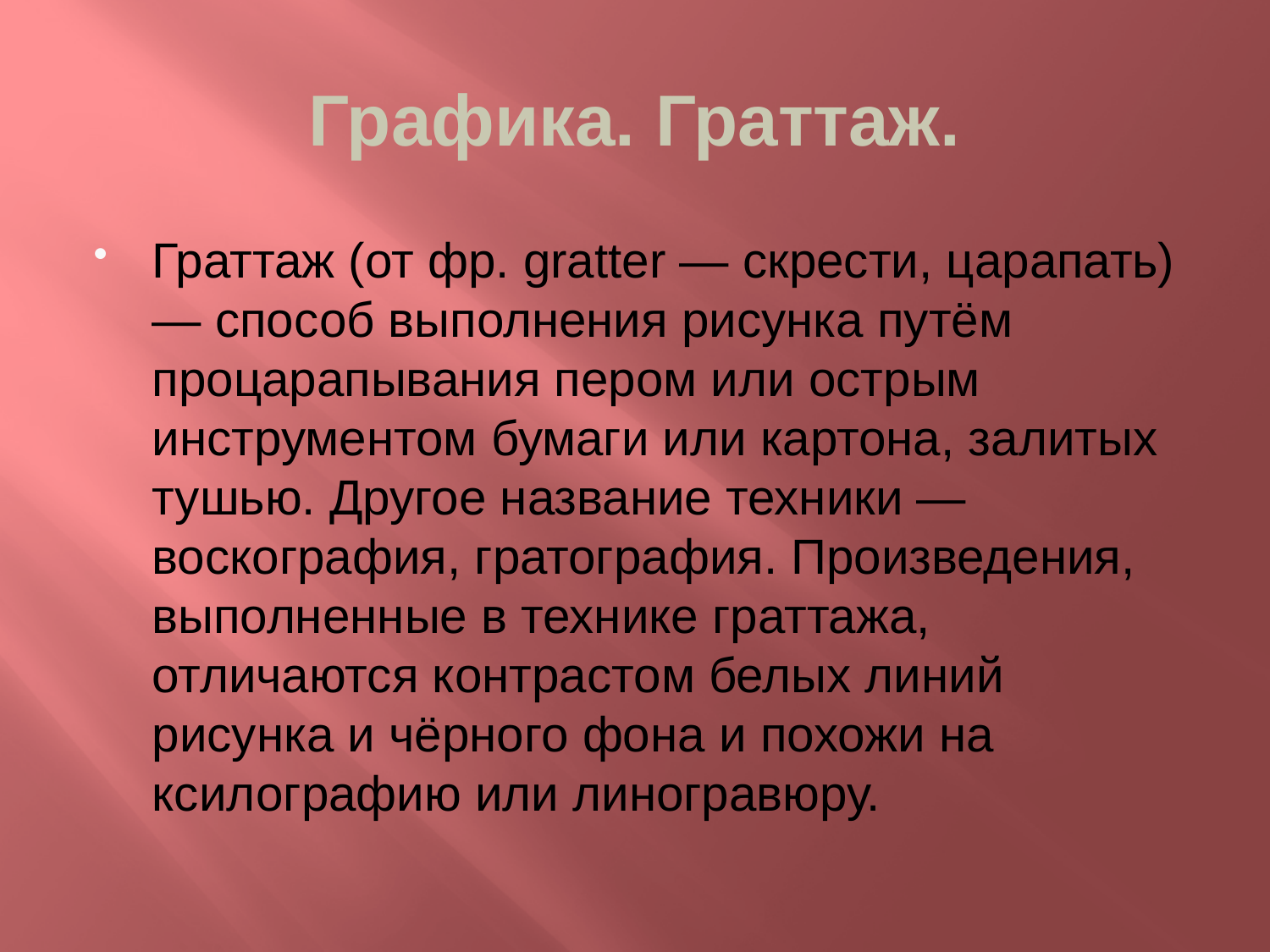

# Графика. Граттаж.
Граттаж (от фр. gratter — скрести, царапать) — способ выполнения рисунка путём процарапывания пером или острым инструментом бумаги или картона, залитых тушью. Другое название техники — воскография, гратография. Произведения, выполненные в технике граттажа, отличаются контрастом белых линий рисунка и чёрного фона и похожи на ксилографию или линогравюру.